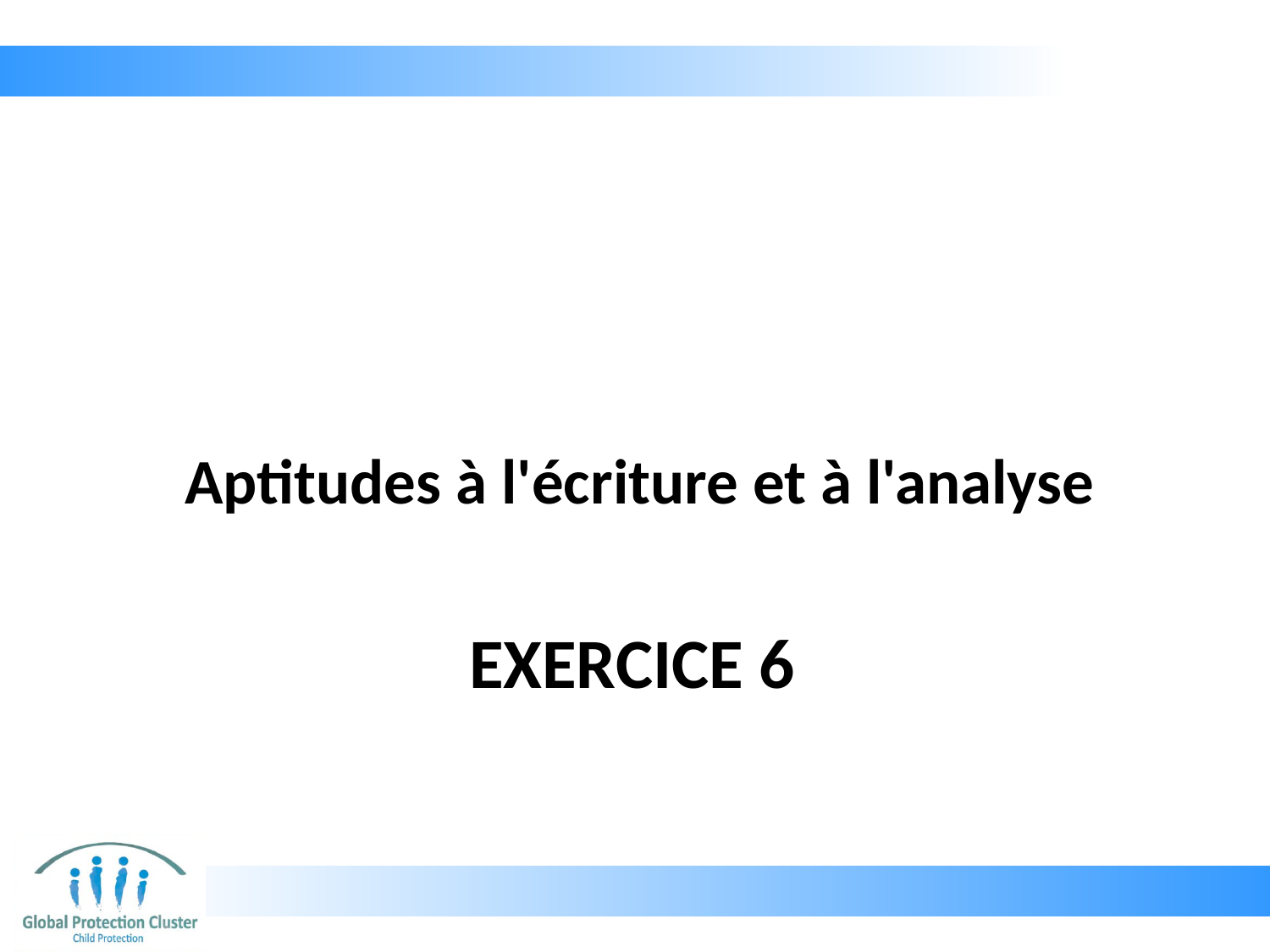

Aptitudes à l'écriture et à l'analyse

# EXERCICE 6